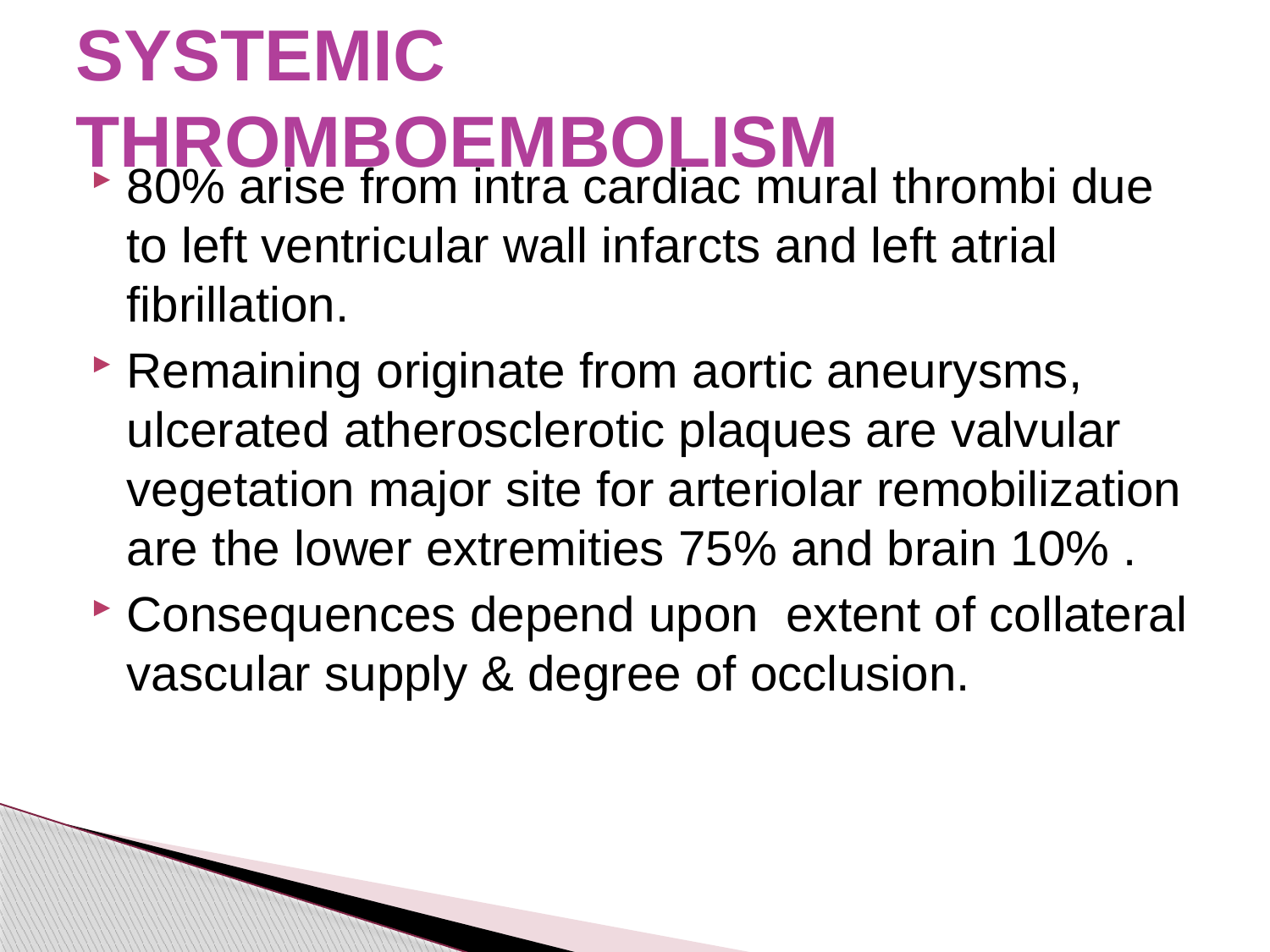

# SYSTEMIC THROMBOEMBOLISM
80% arise from intra cardiac mural thrombi due to left ventricular wall infarcts and left atrial fibrillation.
Remaining originate from aortic aneurysms, ulcerated atherosclerotic plaques are valvular vegetation major site for arteriolar remobilization are the lower extremities 75% and brain 10% .
Consequences depend upon  extent of collateral vascular supply & degree of occlusion.